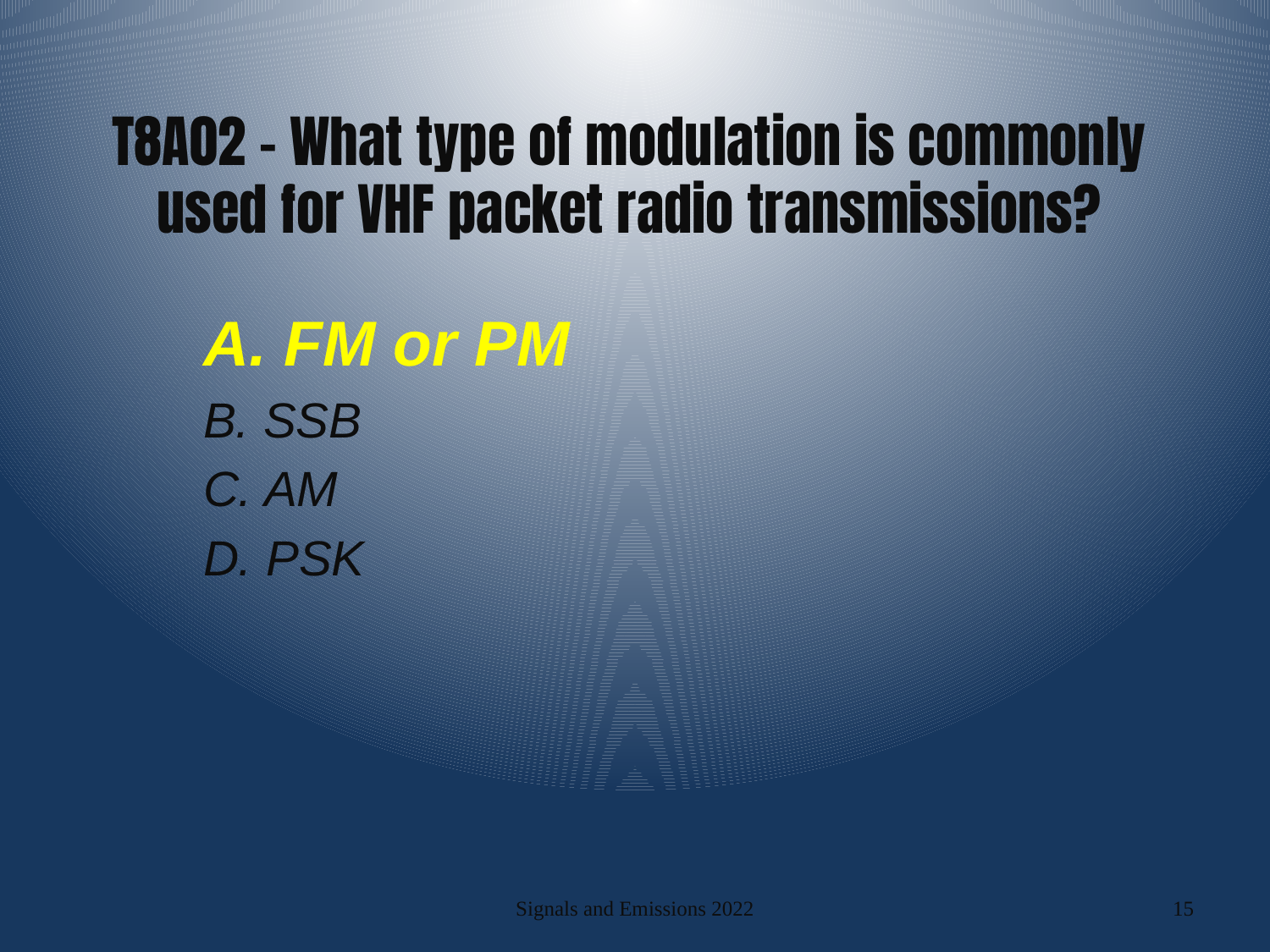

# T8A02 - What type of modulation is commonly used for VHF packet radio transmissions?
A. FM or PM
B. SSB
C. AM
D. PSK
Signals and Emissions 2022
15